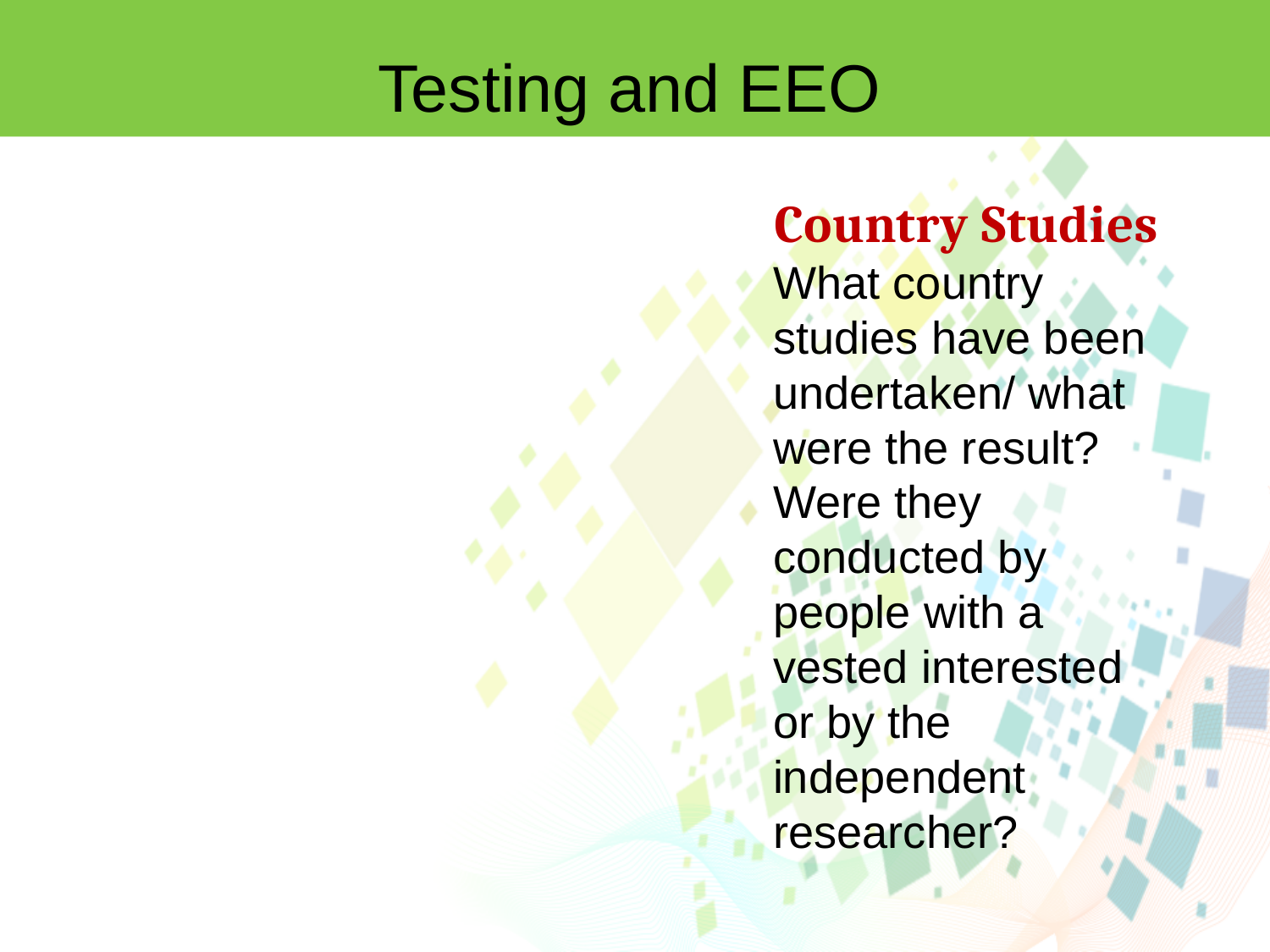

Testing and EEO
Country Studies
What country studies have been undertaken/ what were the result? Were they conducted by people with a vested interested or by the independent researcher?